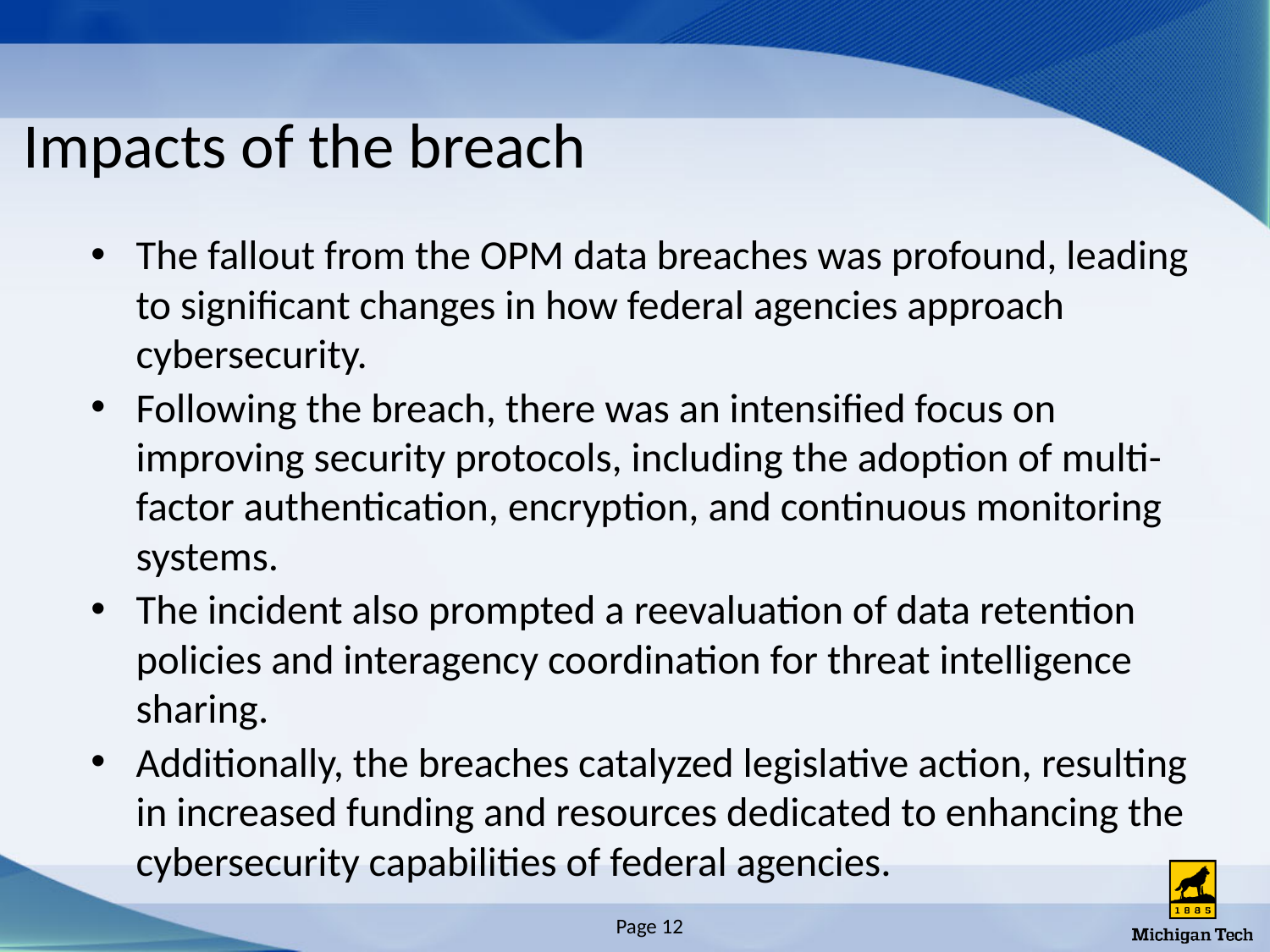

# Impacts of the breach
The fallout from the OPM data breaches was profound, leading to significant changes in how federal agencies approach cybersecurity.
Following the breach, there was an intensified focus on improving security protocols, including the adoption of multi-factor authentication, encryption, and continuous monitoring systems.
The incident also prompted a reevaluation of data retention policies and interagency coordination for threat intelligence sharing.
Additionally, the breaches catalyzed legislative action, resulting in increased funding and resources dedicated to enhancing the cybersecurity capabilities of federal agencies.